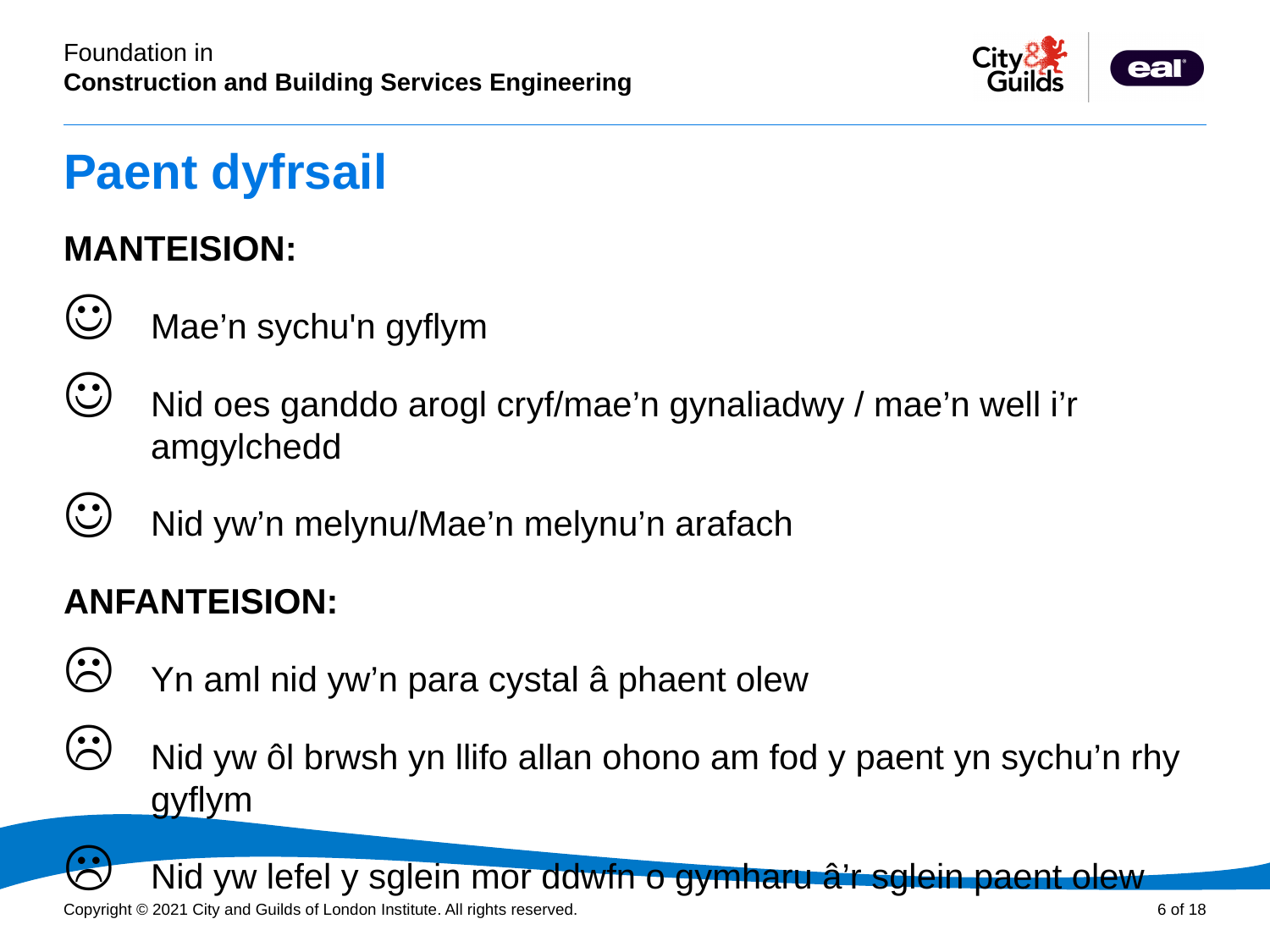

# Paent dyfrsail
MANTEISION:
Mae’n sychu'n gyflym
Nid oes ganddo arogl cryf/mae’n gynaliadwy / mae’n well i’r amgylchedd
Nid yw’n melynu/Mae’n melynu’n arafach
ANFANTEISION:
Yn aml nid yw’n para cystal â phaent olew
Nid yw ôl brwsh yn llifo allan ohono am fod y paent yn sychu’n rhy gyflym
Nid yw lefel y sglein mor ddwfn o gymharu â’r sglein paent olew